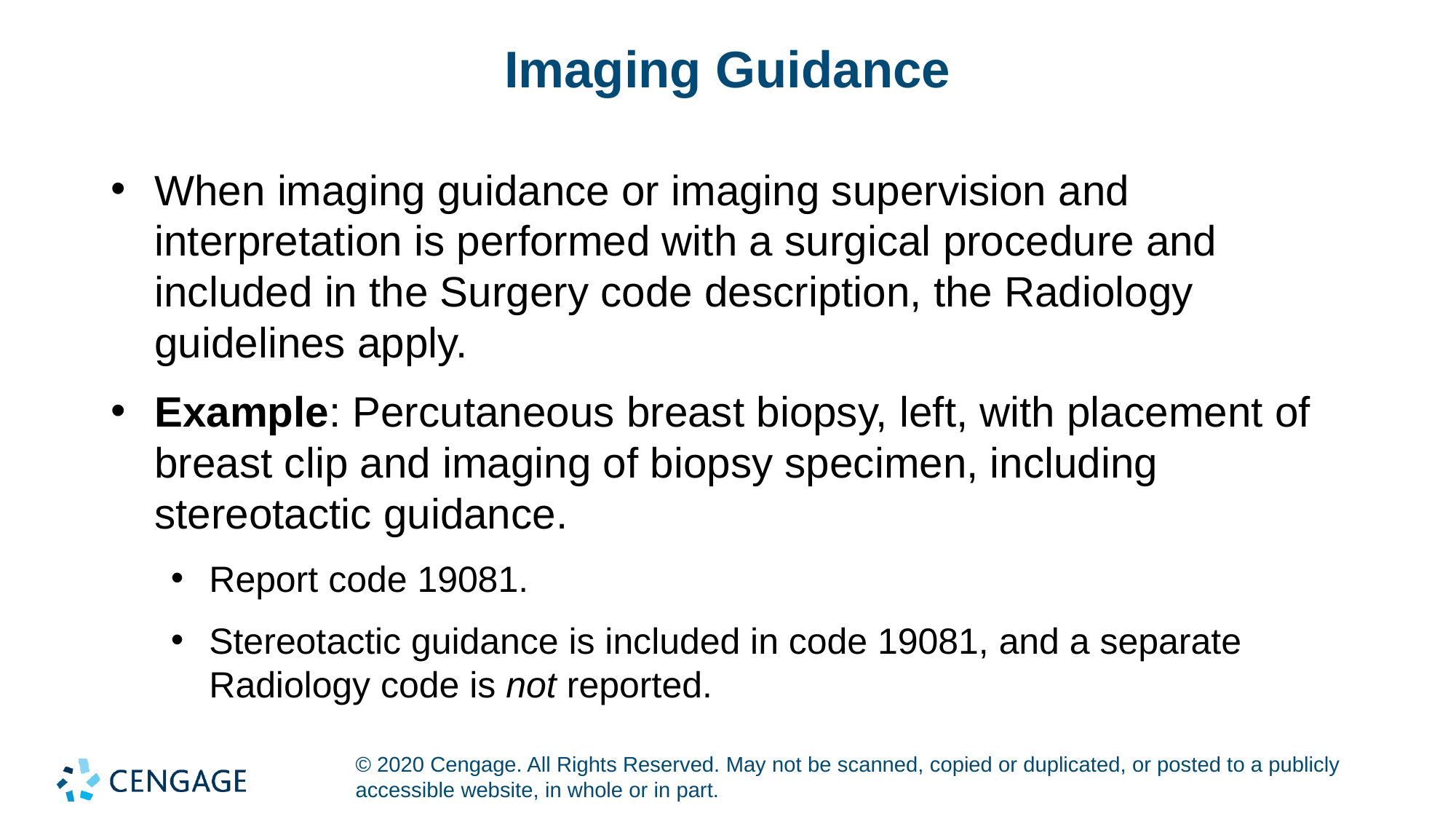

# Imaging Guidance
When imaging guidance or imaging supervision and interpretation is performed with a surgical procedure and included in the Surgery code description, the Radiology guidelines apply.
Example: Percutaneous breast biopsy, left, with placement of breast clip and imaging of biopsy specimen, including stereotactic guidance.
Report code 19081.
Stereotactic guidance is included in code 19081, and a separate Radiology code is not reported.